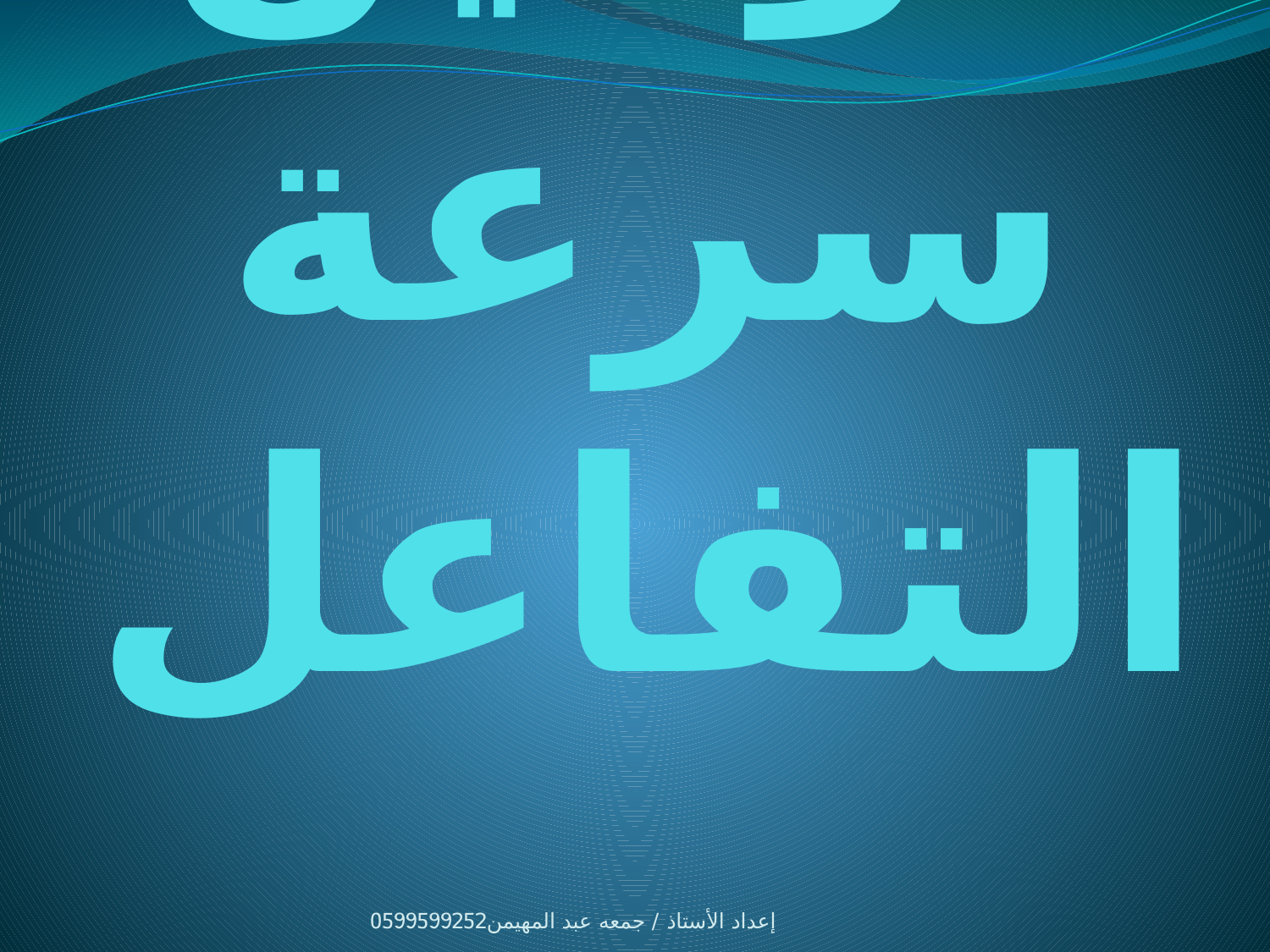

# قوانين سرعة التفاعل
إعداد الأستاذ / جمعه عبد المهيمن0599599252